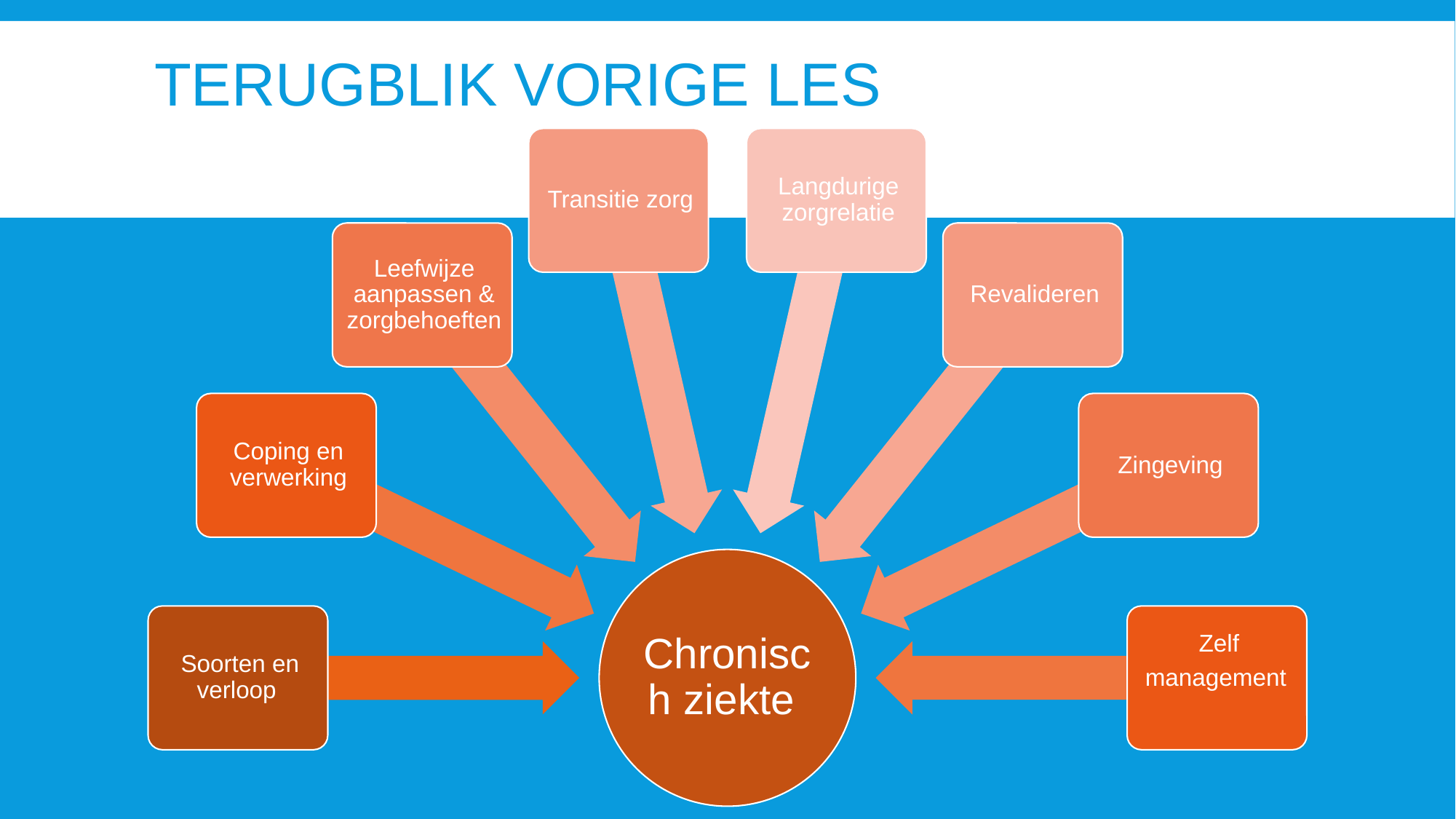

# Terugblik vorige les
Chronisch ziekte
Soorten en verloop
Coping en verwerking
Leefwijze aanpassen & zorgbehoeften
Transitie zorg
Langdurige zorgrelatie
Revalideren
Zingeving
Zelf
management